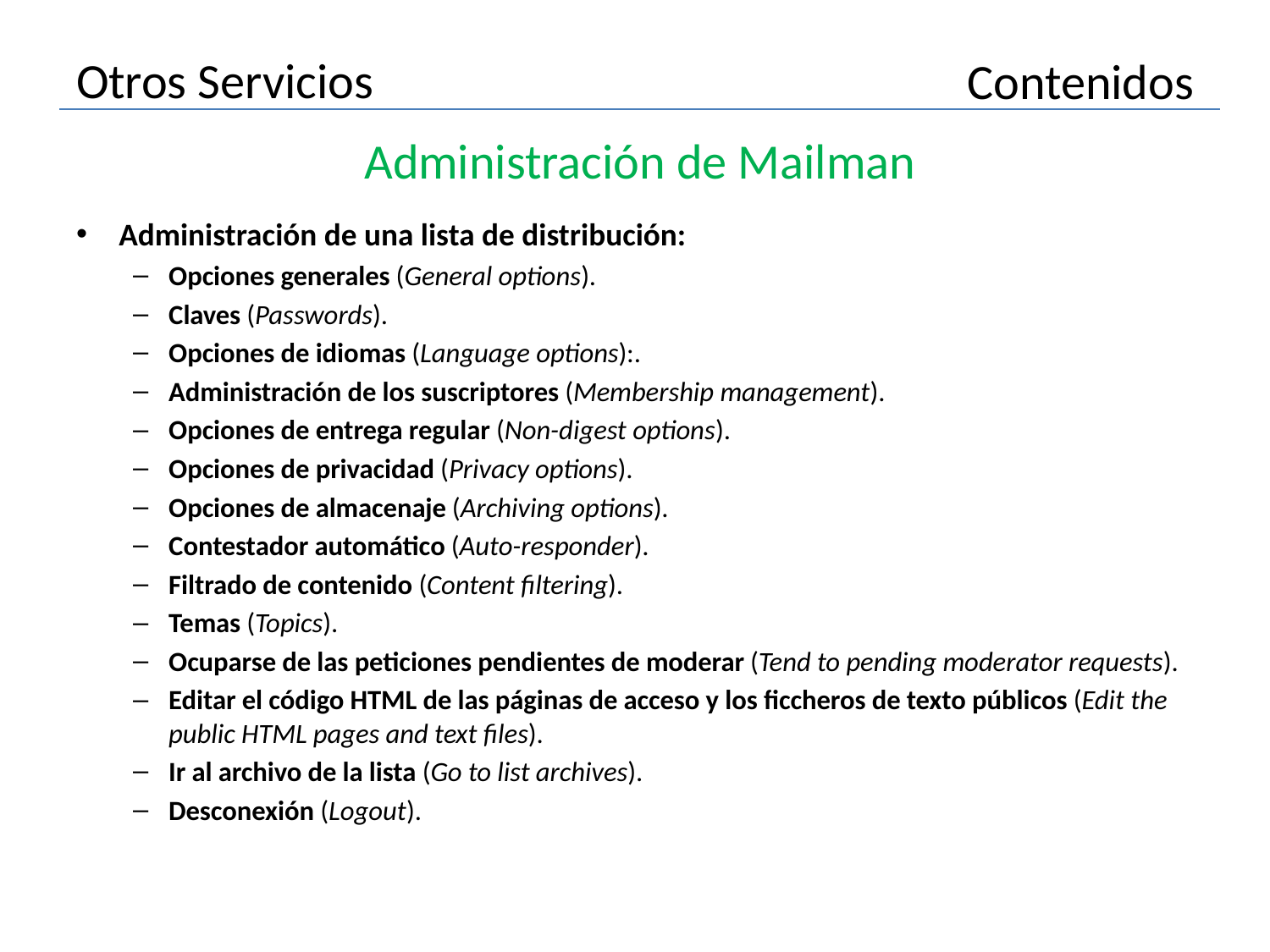

# Otros Servicios
Contenidos
Administración de Mailman
Administración de una lista de distribución:
Opciones generales (General options).
Claves (Passwords).
Opciones de idiomas (Language options):.
Administración de los suscriptores (Membership management).
Opciones de entrega regular (Non-digest options).
Opciones de privacidad (Privacy options).
Opciones de almacenaje (Archiving options).
Contestador automático (Auto-responder).
Filtrado de contenido (Content filtering).
Temas (Topics).
Ocuparse de las peticiones pendientes de moderar (Tend to pending moderator requests).
Editar el código HTML de las páginas de acceso y los ficcheros de texto públicos (Edit the public HTML pages and text files).
Ir al archivo de la lista (Go to list archives).
Desconexión (Logout).